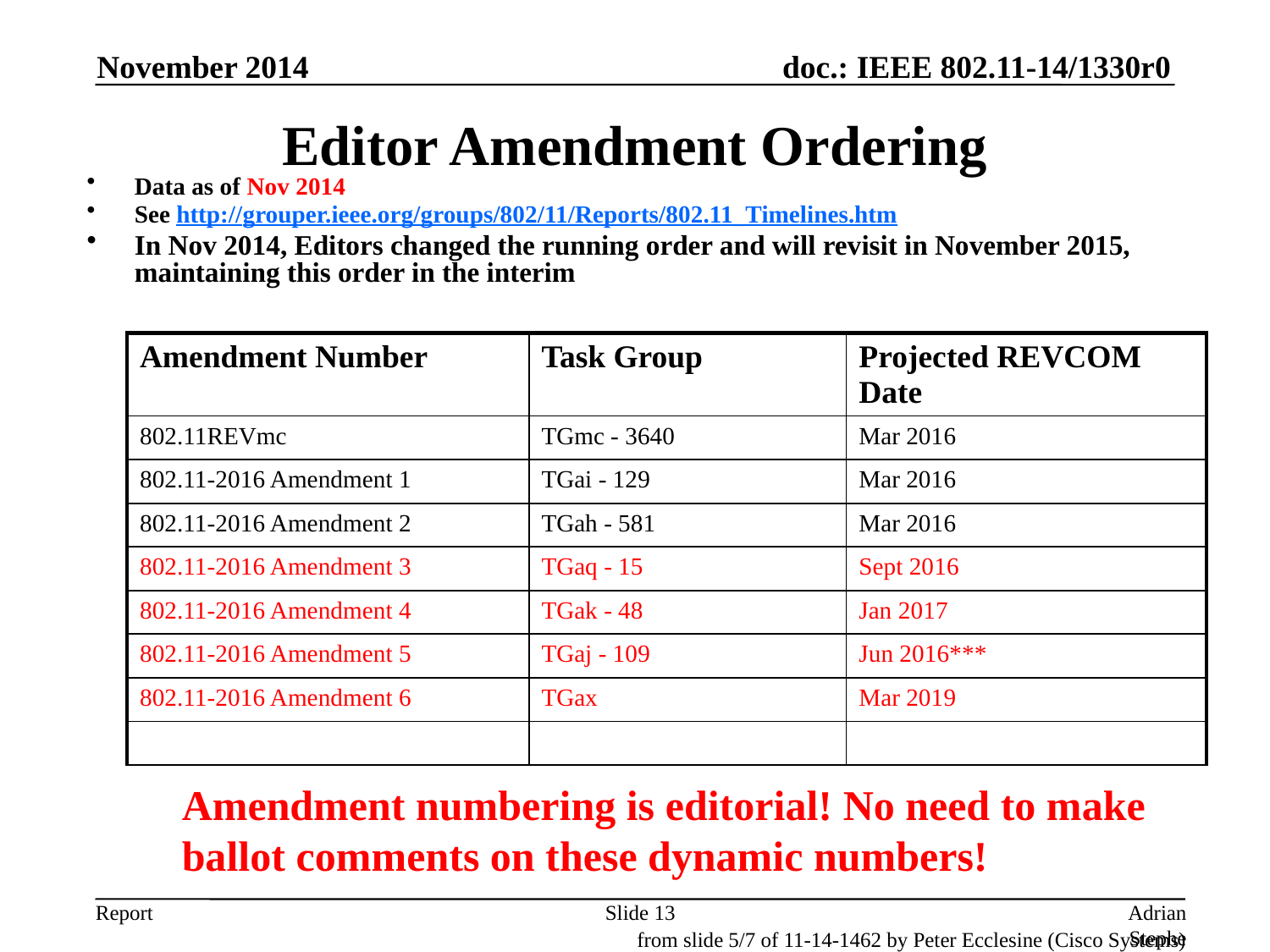

November 2014
# Editor Amendment Ordering
Data as of Nov 2014
See http://grouper.ieee.org/groups/802/11/Reports/802.11_Timelines.htm
In Nov 2014, Editors changed the running order and will revisit in November 2015, maintaining this order in the interim
| Amendment Number | Task Group | Projected REVCOM Date |
| --- | --- | --- |
| 802.11REVmc | TGmc - 3640 | Mar 2016 |
| 802.11-2016 Amendment 1 | TGai - 129 | Mar 2016 |
| 802.11-2016 Amendment 2 | TGah - 581 | Mar 2016 |
| 802.11-2016 Amendment 3 | TGaq - 15 | Sept 2016 |
| 802.11-2016 Amendment 4 | TGak - 48 | Jan 2017 |
| 802.11-2016 Amendment 5 | TGaj - 109 | Jun 2016\*\*\* |
| 802.11-2016 Amendment 6 | TGax | Mar 2019 |
|  |  |  |
Amendment numbering is editorial! No need to make ballot comments on these dynamic numbers!
Slide 13
Adrian Stephens, Intel Corporation
from slide 5/7 of 11-14-1462 by Peter Ecclesine (Cisco Systems)